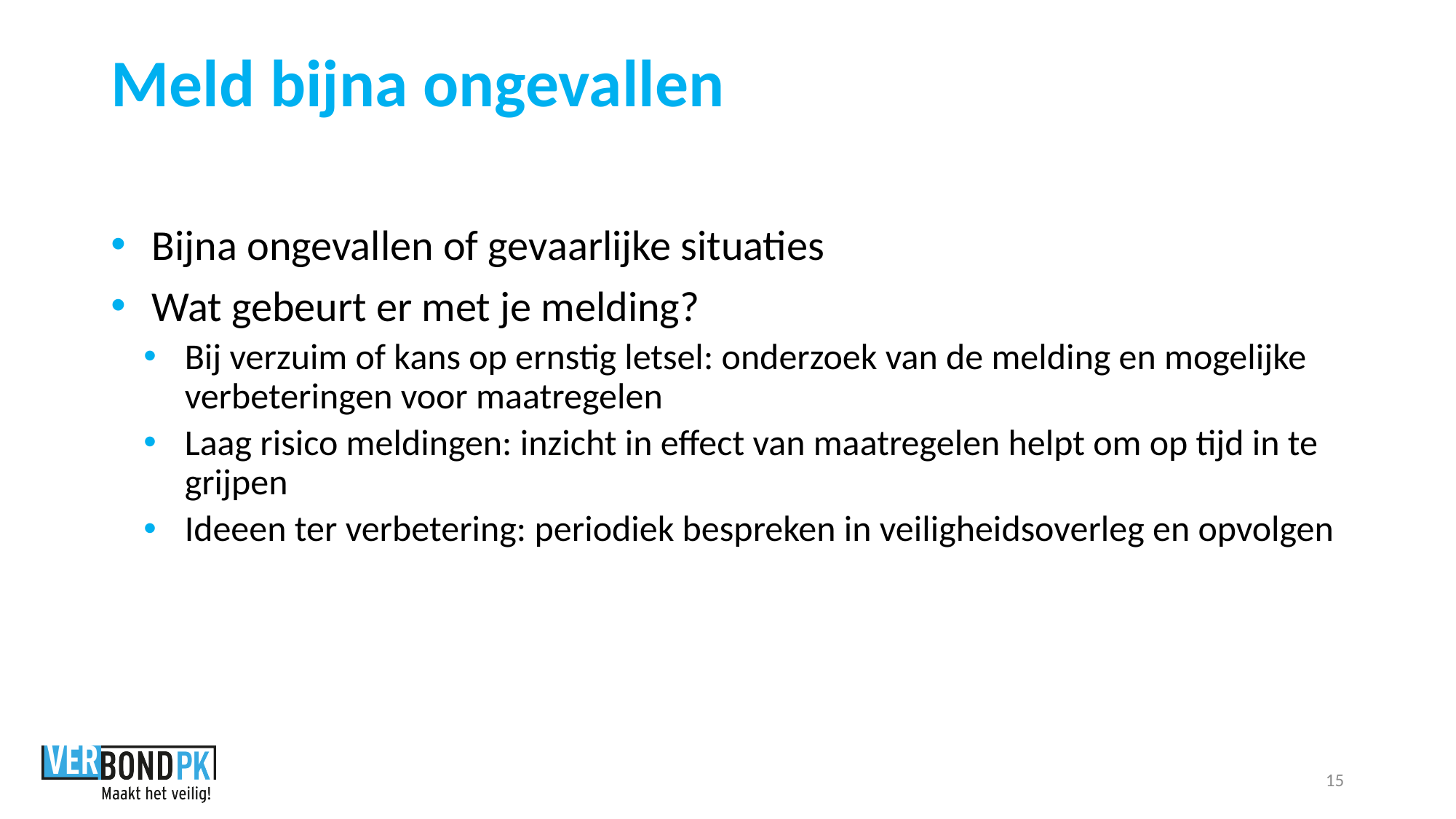

# Meld bijna ongevallen
Bijna ongevallen of gevaarlijke situaties
Wat gebeurt er met je melding?
Bij verzuim of kans op ernstig letsel: onderzoek van de melding en mogelijke verbeteringen voor maatregelen
Laag risico meldingen: inzicht in effect van maatregelen helpt om op tijd in te grijpen
Ideeen ter verbetering: periodiek bespreken in veiligheidsoverleg en opvolgen

15